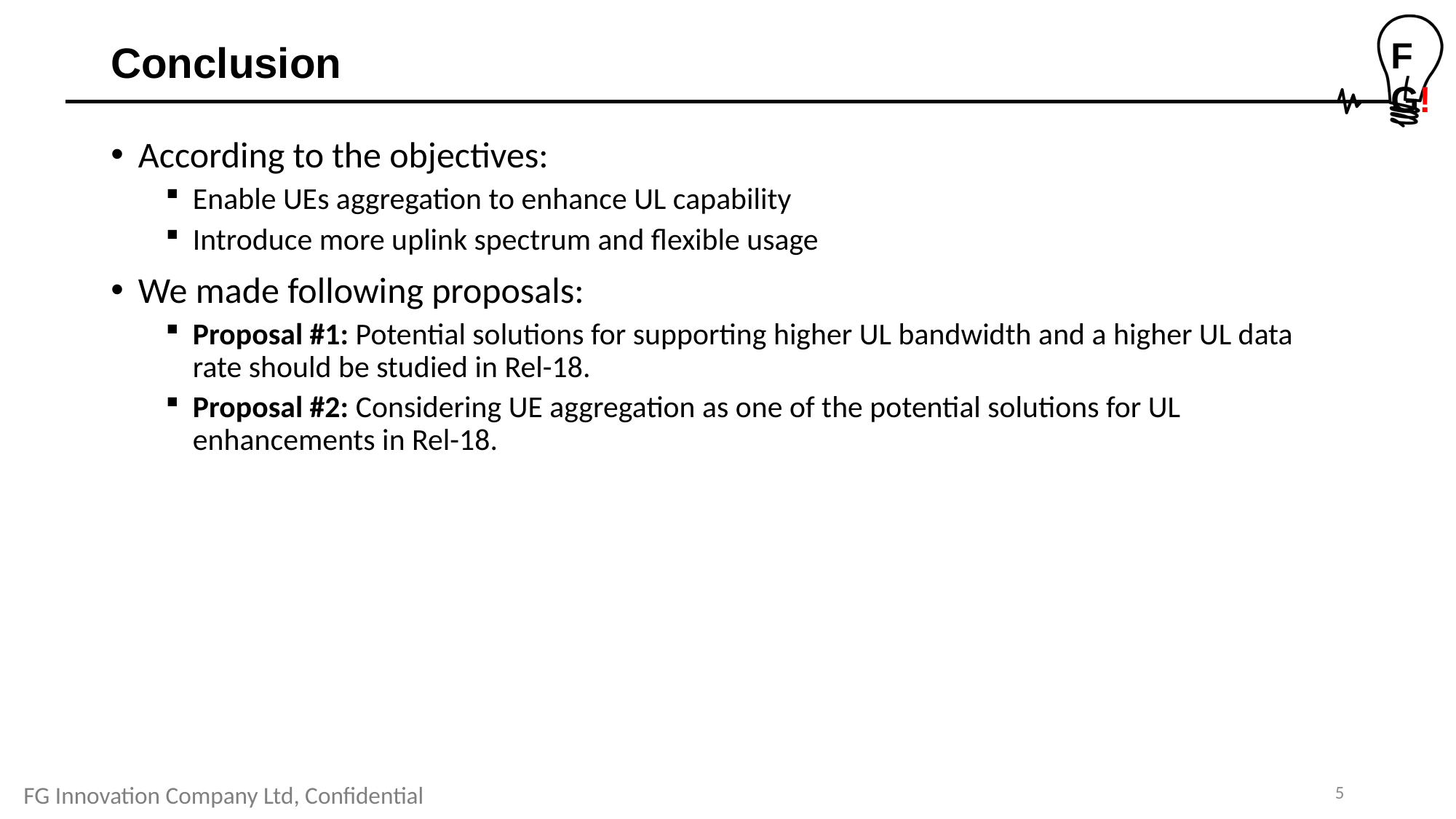

# Conclusion
According to the objectives:
Enable UEs aggregation to enhance UL capability
Introduce more uplink spectrum and flexible usage
We made following proposals:
Proposal #1: Potential solutions for supporting higher UL bandwidth and a higher UL data rate should be studied in Rel-18.
Proposal #2: Considering UE aggregation as one of the potential solutions for UL enhancements in Rel-18.

5